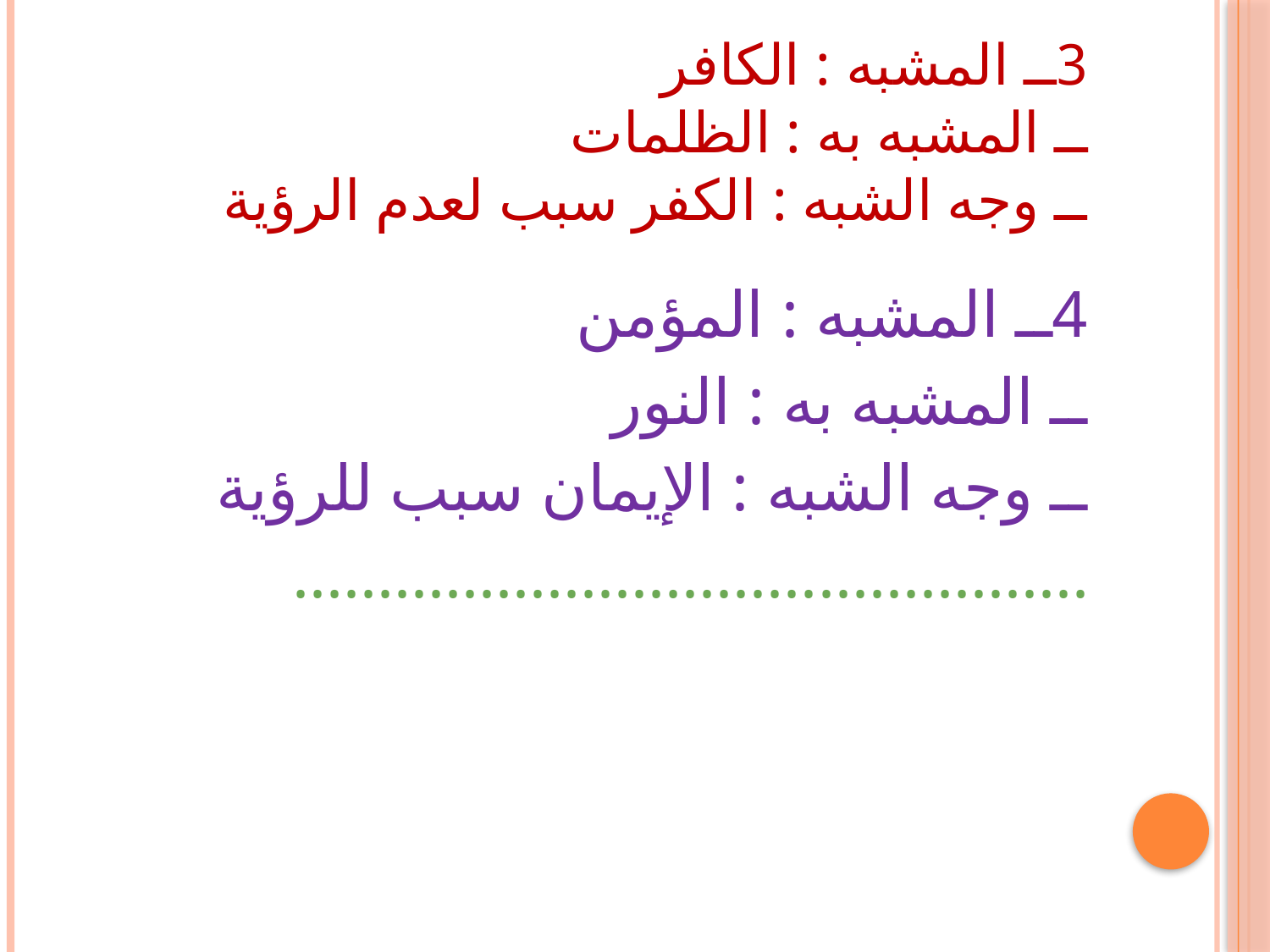

# 3ــ المشبه : الكافر ــ المشبه به : الظلمات ــ وجه الشبه : الكفر سبب لعدم الرؤية
4ــ المشبه : المؤمن
ــ المشبه به : النور
ــ وجه الشبه : الإيمان سبب للرؤية
...............................................